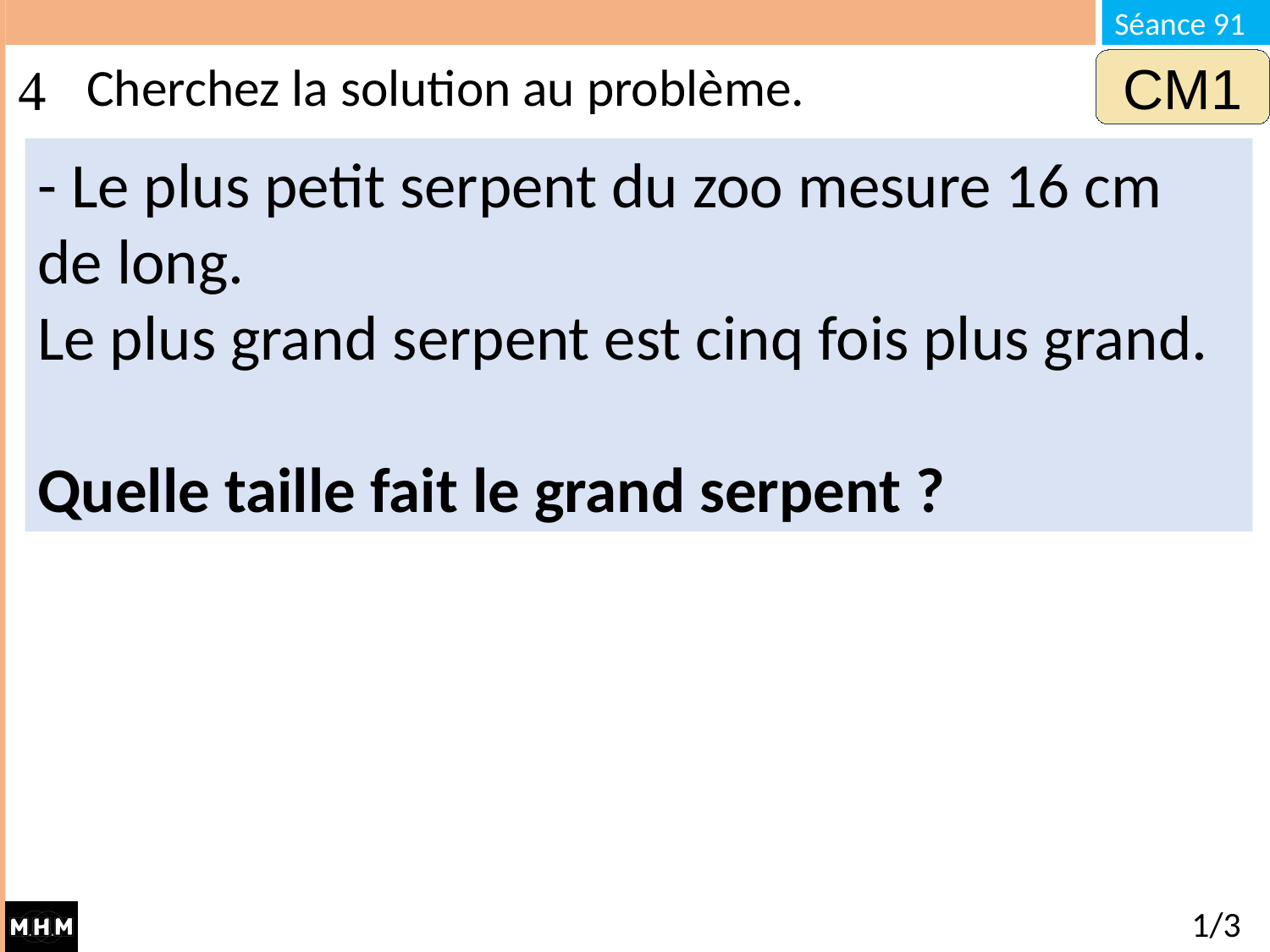

# Cherchez la solution au problème.
CM1
- Le plus petit serpent du zoo mesure 16 cm de long.
Le plus grand serpent est cinq fois plus grand.

Quelle taille fait le grand serpent ?
1/3